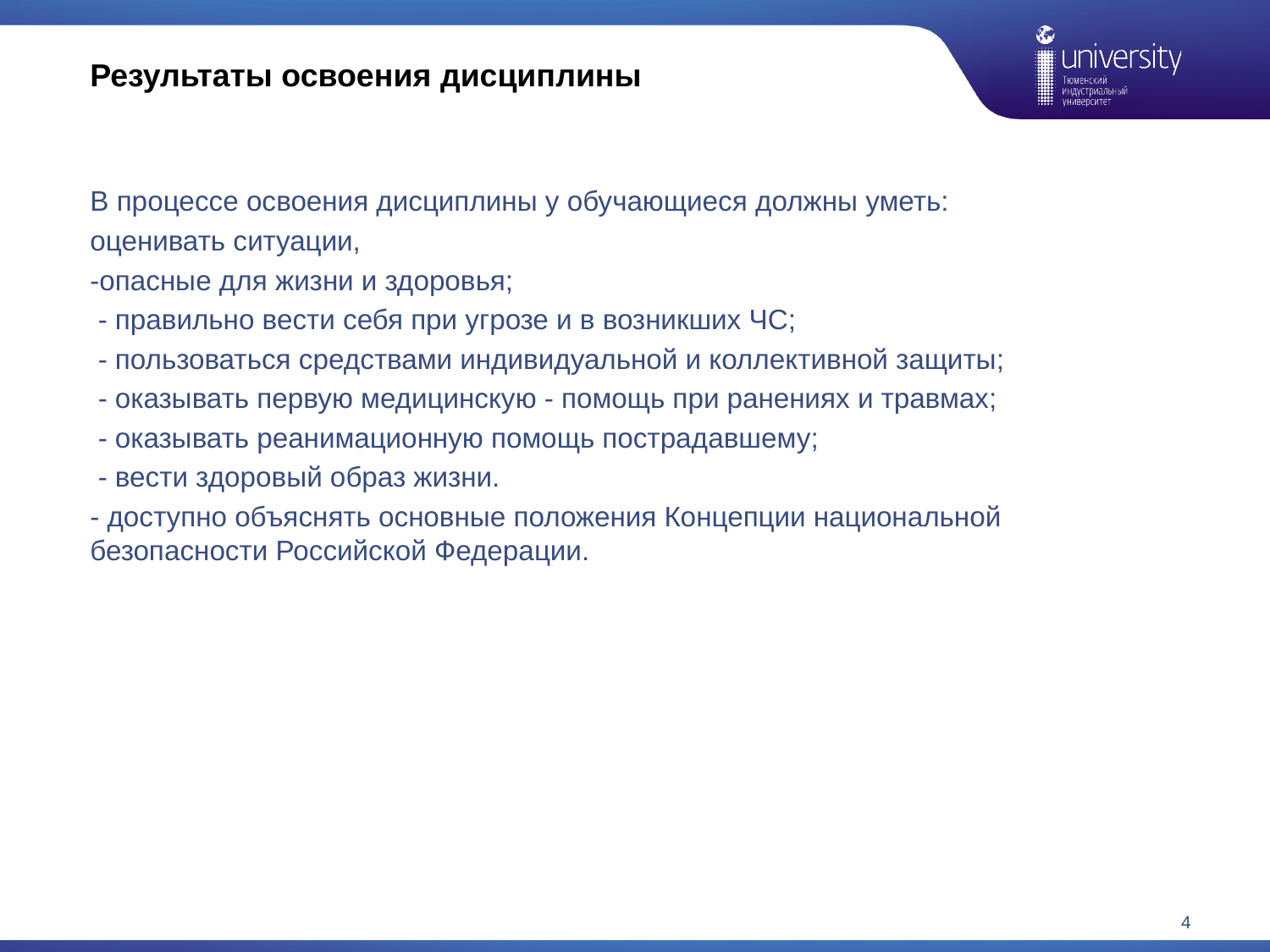

# Результаты освоения дисциплины
В процессе освоения дисциплины у обучающиеся должны уметь:
оценивать ситуации,
-опасные для жизни и здоровья;
 - правильно вести себя при угрозе и в возникших ЧС;
 - пользоваться средствами индивидуальной и коллективной защиты;
 - оказывать первую медицинскую - помощь при ранениях и травмах;
 - оказывать реанимационную помощь пострадавшему;
 - вести здоровый образ жизни.
- доступно объяснять основные положения Концепции национальной безопасности Российской Федерации.
4